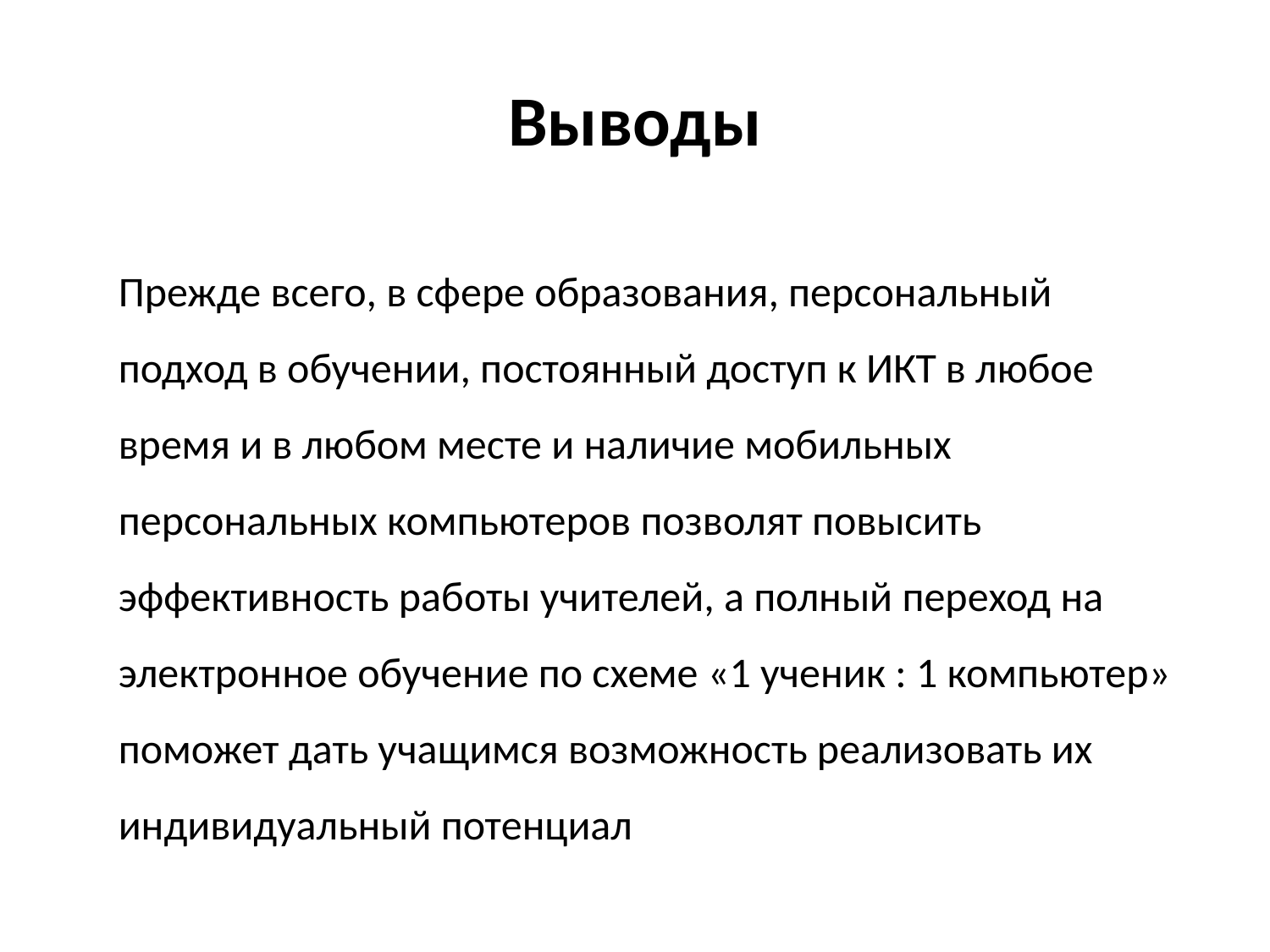

# Выводы
Прежде всего, в сфере образования, персональный подход в обучении, постоянный доступ к ИКТ в любое время и в любом месте и наличие мобильных персональных компьютеров позволят повысить эффективность работы учителей, а полный переход на электронное обучение по схеме «1 ученик : 1 компьютер» поможет дать учащимся возможность реализовать их индивидуальный потенциал